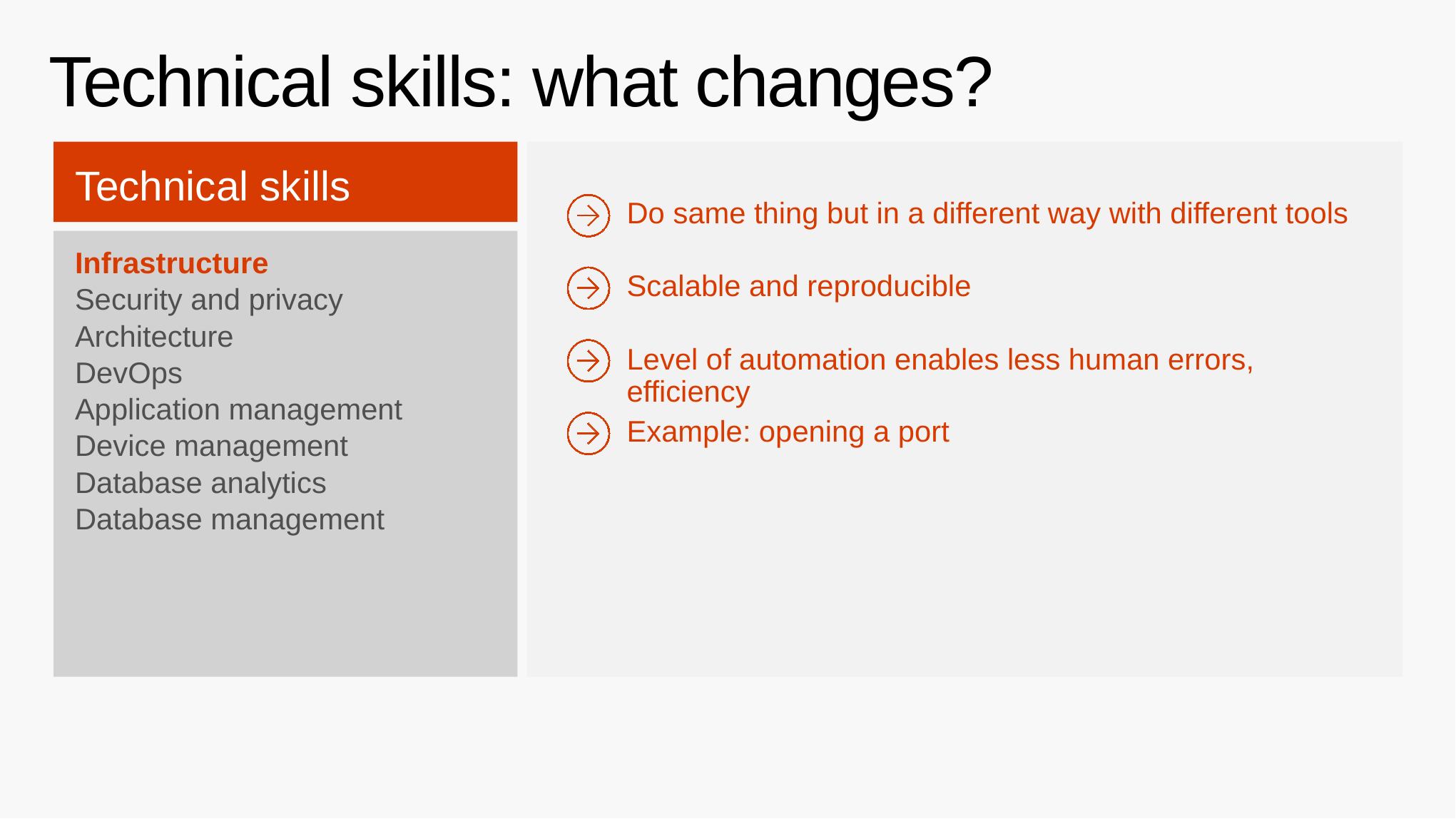

# Technical skills: what changes?
Technical skills
Infrastructure
Security and privacy
Architecture
DevOps
Application management
Device management
Database analytics
Database management

Do same thing but in a different way with different tools

Scalable and reproducible

Level of automation enables less human errors, efficiency

Example: opening a port